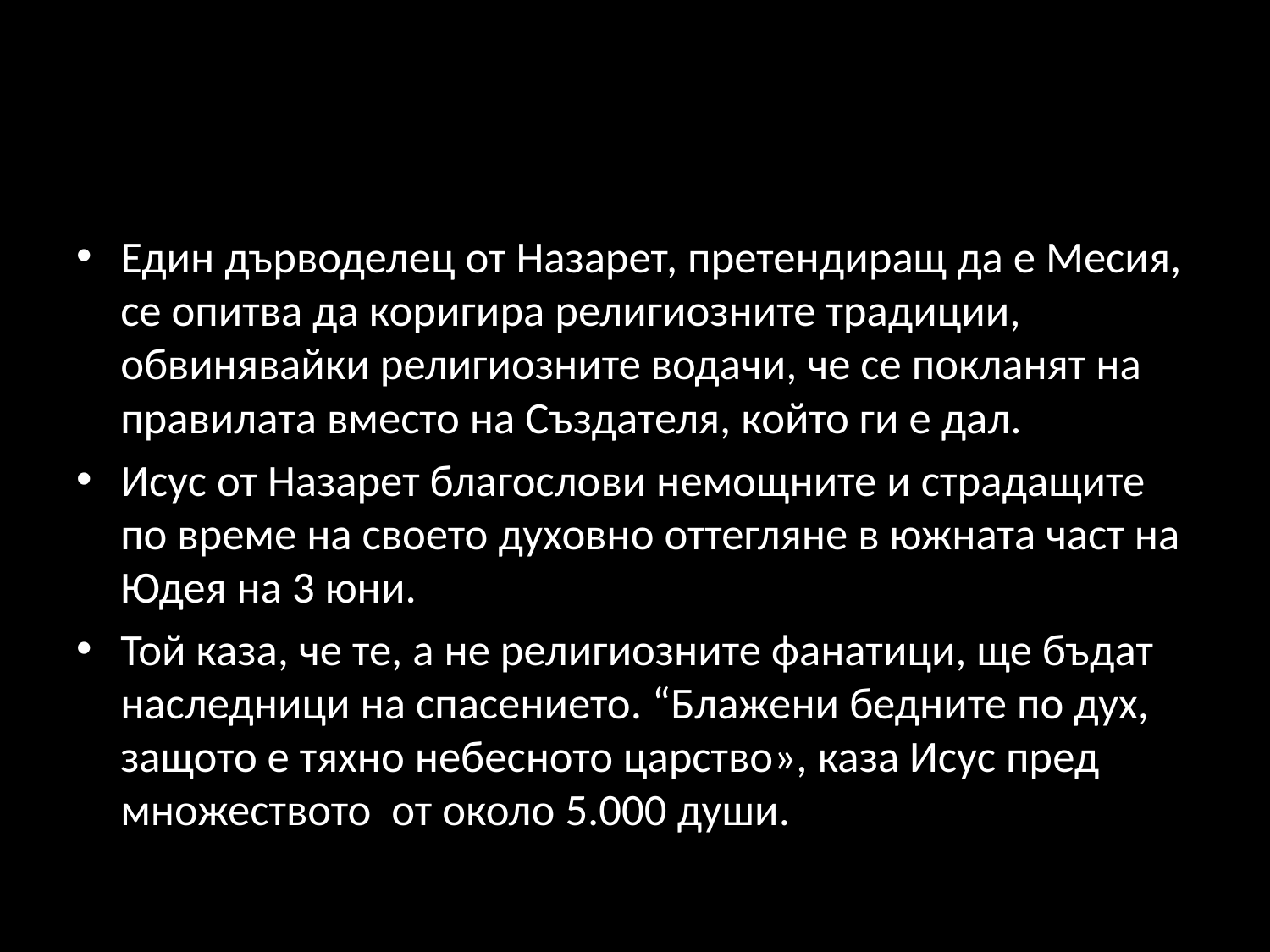

#
Един дърводелец от Назарет, претендиращ да е Месия, се опитва да коригира религиозните традиции, обвинявайки религиозните водачи, че се покланят на правилата вместо на Създателя, който ги е дал.
Исус от Назарет благослови немощните и страдащите по време на своето духовно оттегляне в южната част на Юдея на 3 юни.
Той каза, че те, а не религиозните фанатици, ще бъдат наследници на спасението. “Блажени бедните по дух, защото е тяхно небесното царство», каза Исус пред множеството  от около 5.000 души.